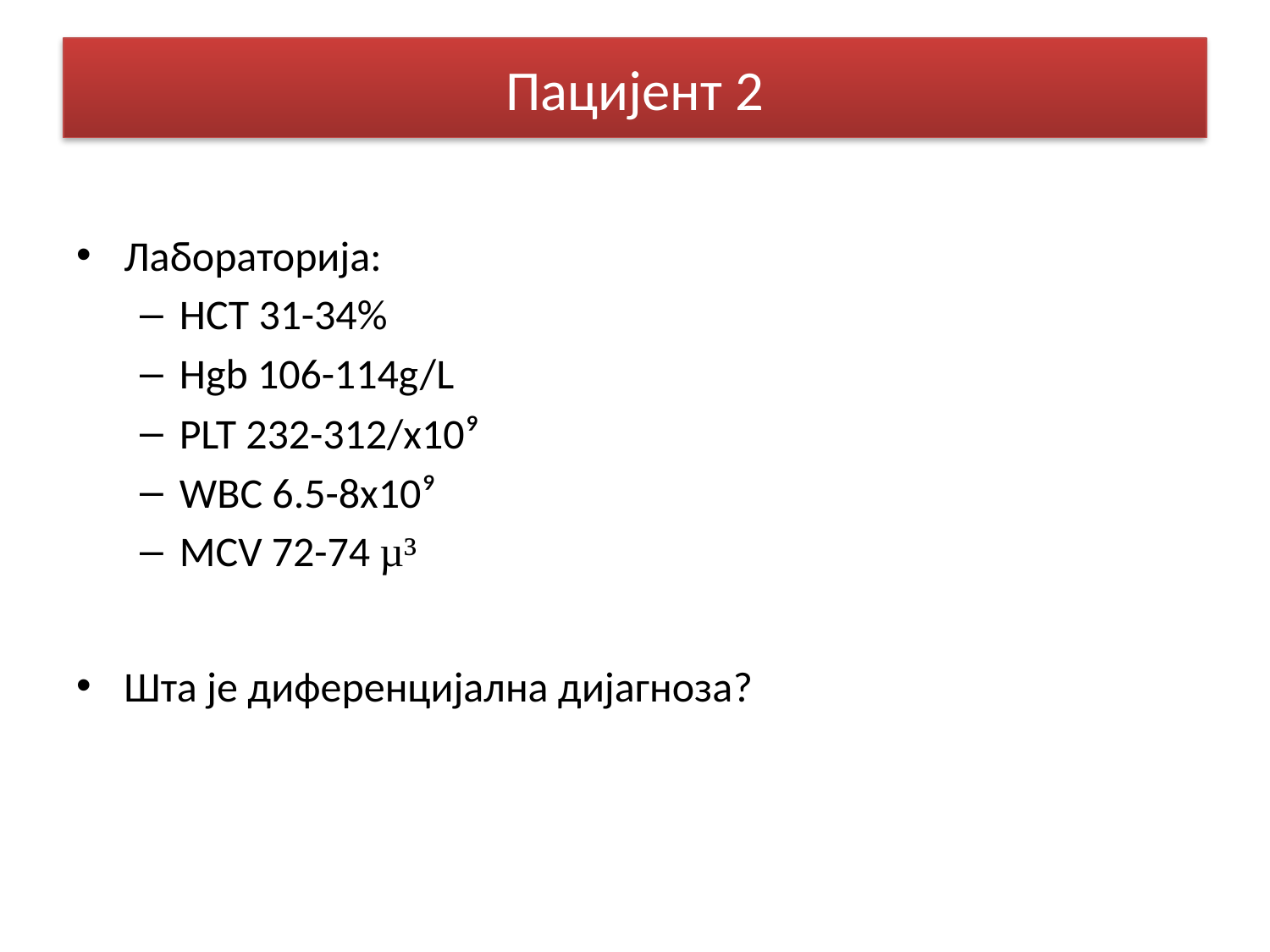

# Case A
Пацијент 2
Лабораторија:
HCT 31-34%
Hgb 106-114g/L
PLT 232-312/х10⁹
WBC 6.5-8х10⁹
MCV 72-74 µ³

Шта је диференцијална дијагноза?